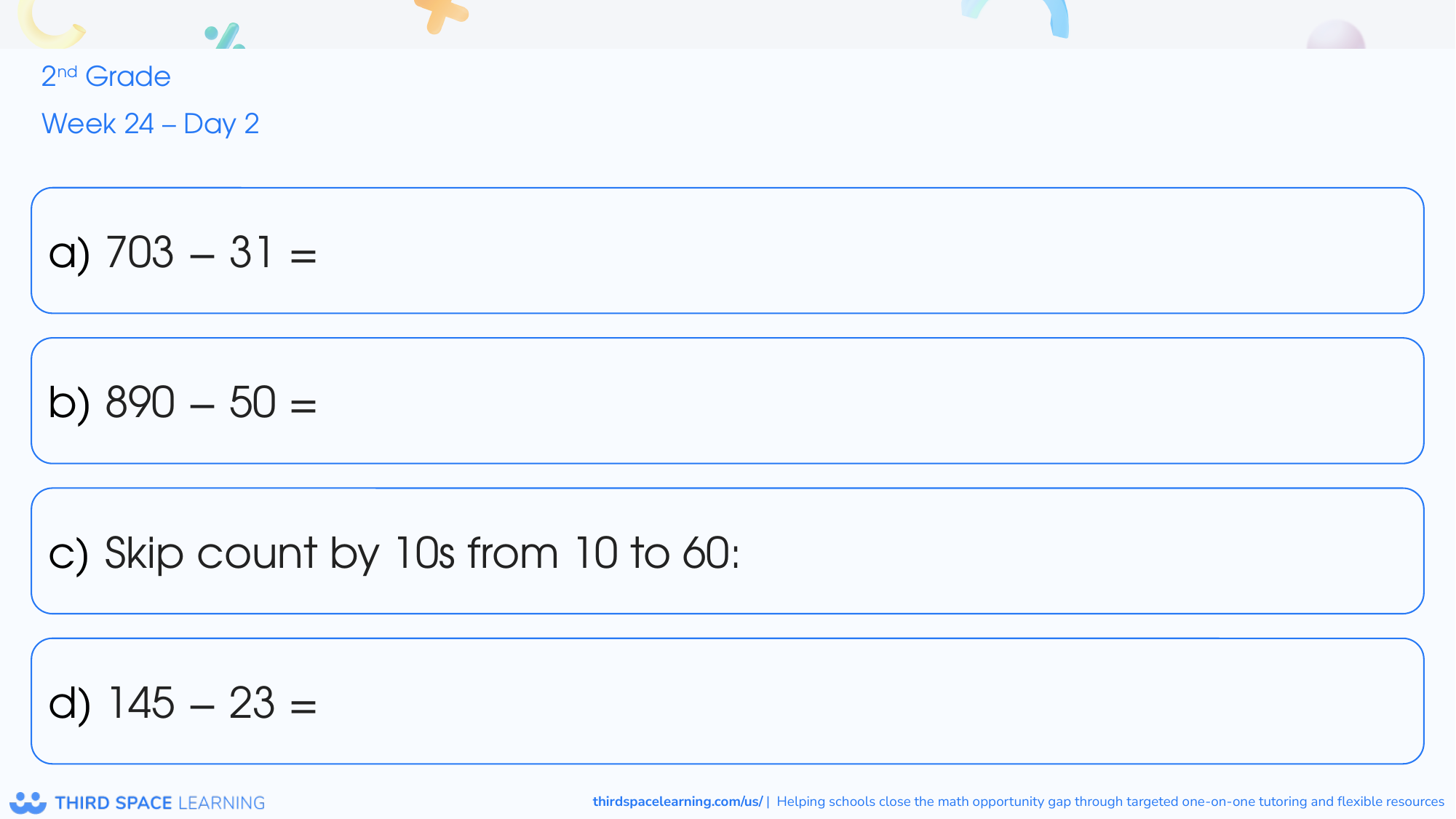

2nd Grade
Week 24 – Day 2
703 − 31 =
890 − 50 =
Skip count by 10s from 10 to 60:
145 − 23 =